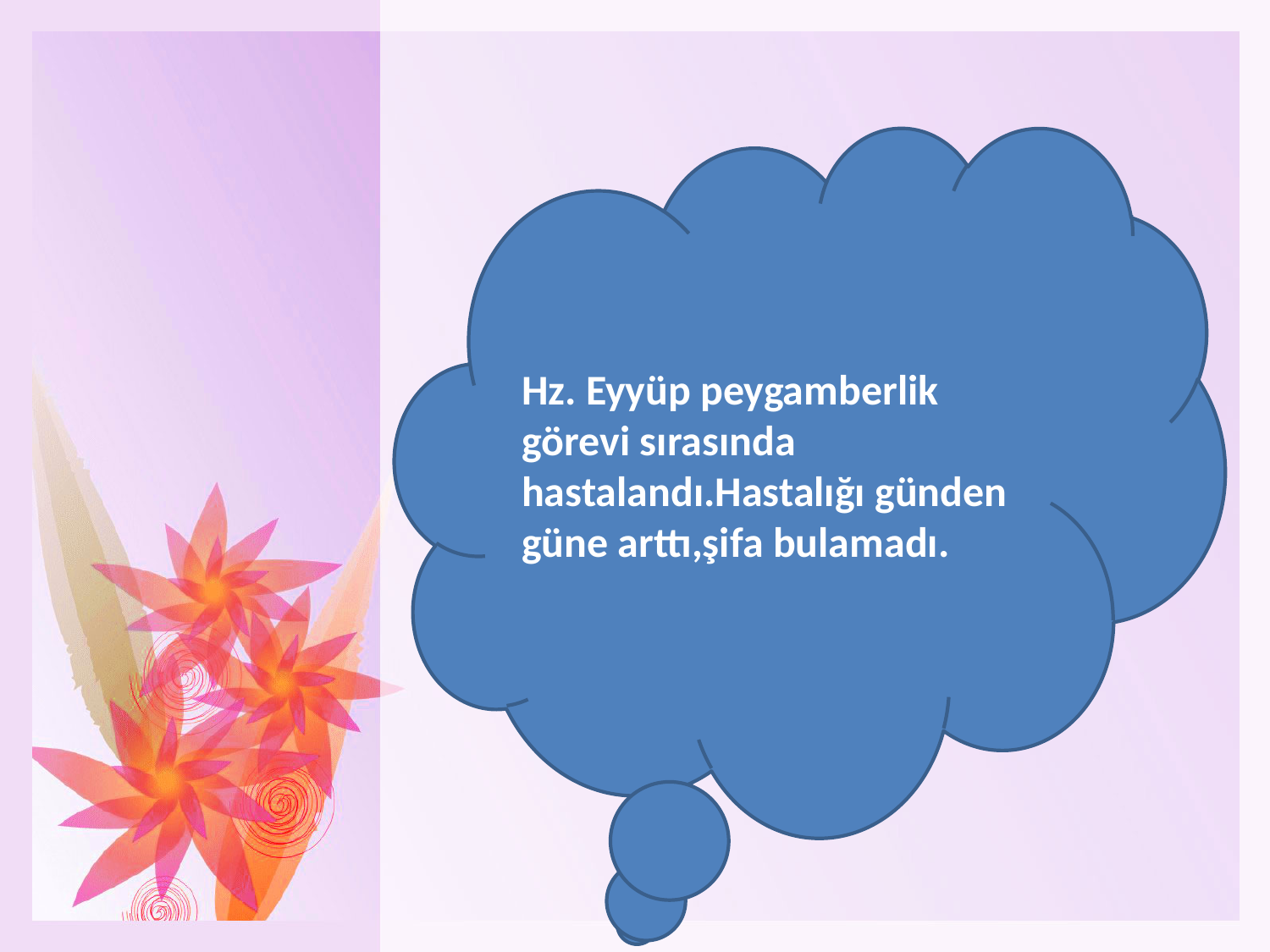

Hz. Eyyüp peygamberlik görevi sırasında  hastalandı.Hastalığı günden güne arttı,şifa bulamadı.
#